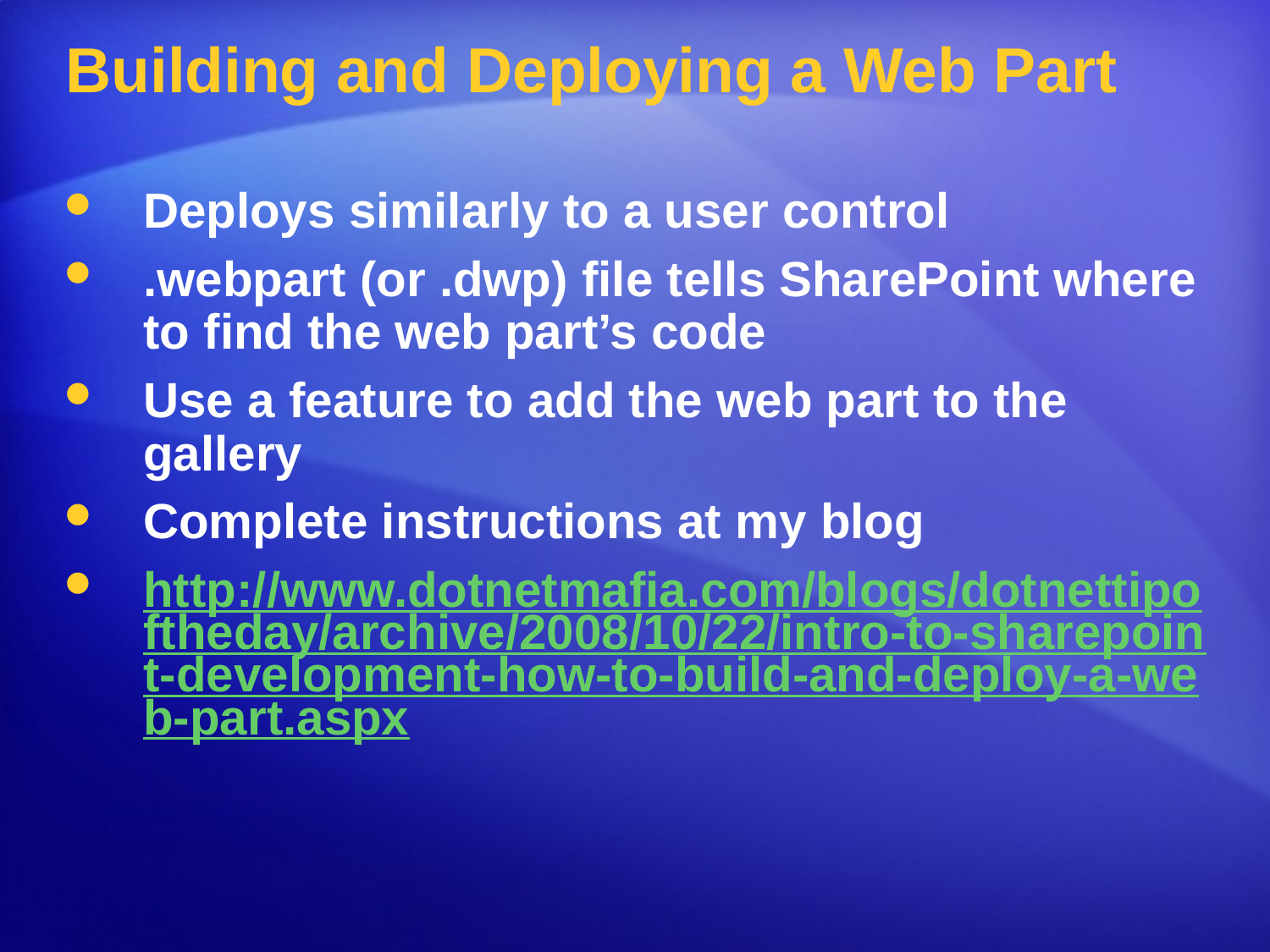

# Building and Deploying a Web Part
Deploys similarly to a user control
.webpart (or .dwp) file tells SharePoint where to find the web part’s code
Use a feature to add the web part to the gallery
Complete instructions at my blog
http://www.dotnetmafia.com/blogs/dotnettipoftheday/archive/2008/10/22/intro-to-sharepoint-development-how-to-build-and-deploy-a-web-part.aspx